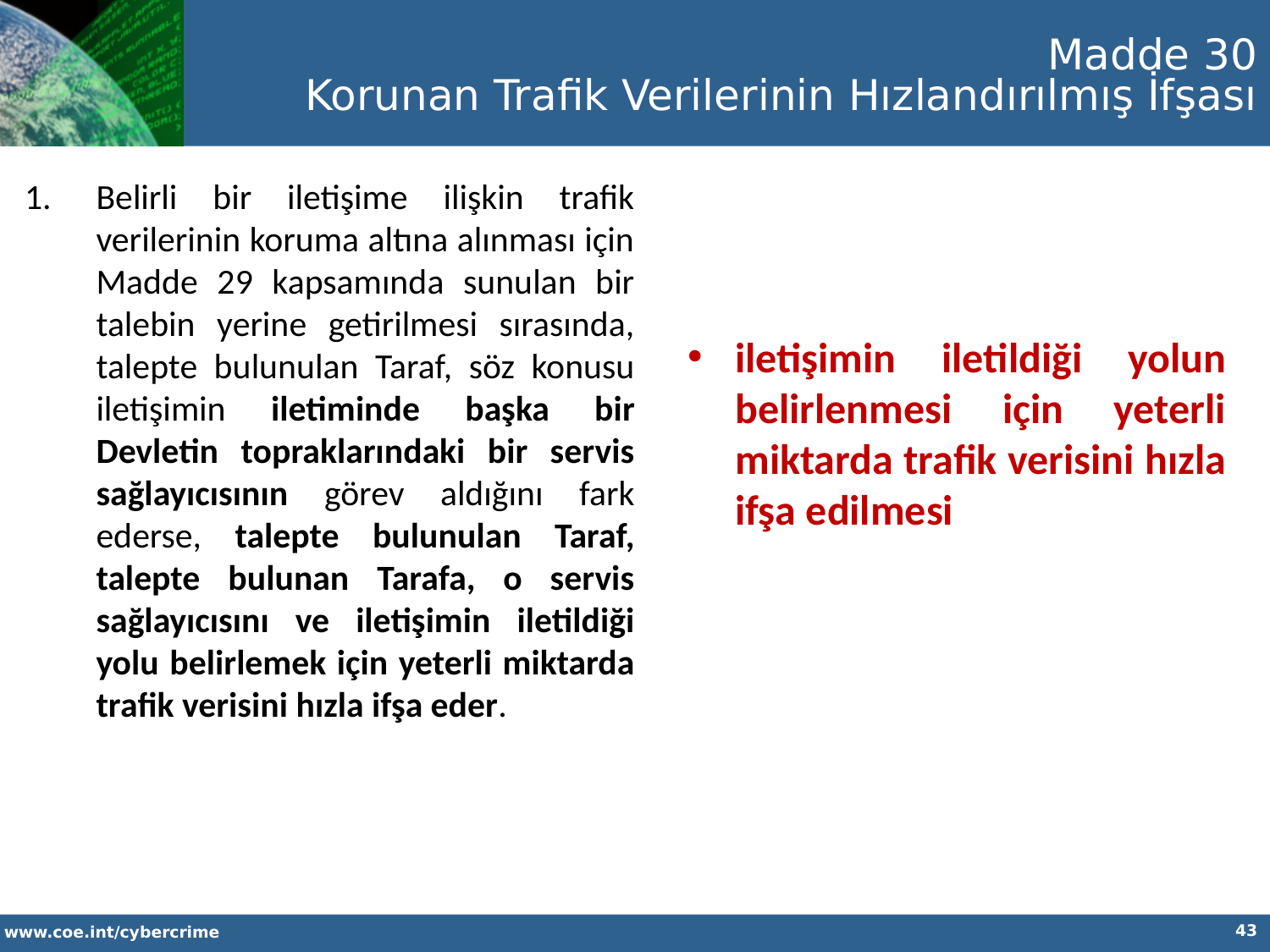

Madde 30
Korunan Trafik Verilerinin Hızlandırılmış İfşası
Belirli bir iletişime ilişkin trafik verilerinin koruma altına alınması için Madde 29 kapsamında sunulan bir talebin yerine getirilmesi sırasında, talepte bulunulan Taraf, söz konusu iletişimin iletiminde başka bir Devletin topraklarındaki bir servis sağlayıcısının görev aldığını fark ederse, talepte bulunulan Taraf, talepte bulunan Tarafa, o servis sağlayıcısını ve iletişimin iletildiği yolu belirlemek için yeterli miktarda trafik verisini hızla ifşa eder.
iletişimin iletildiği yolun belirlenmesi için yeterli miktarda trafik verisini hızla ifşa edilmesi
43